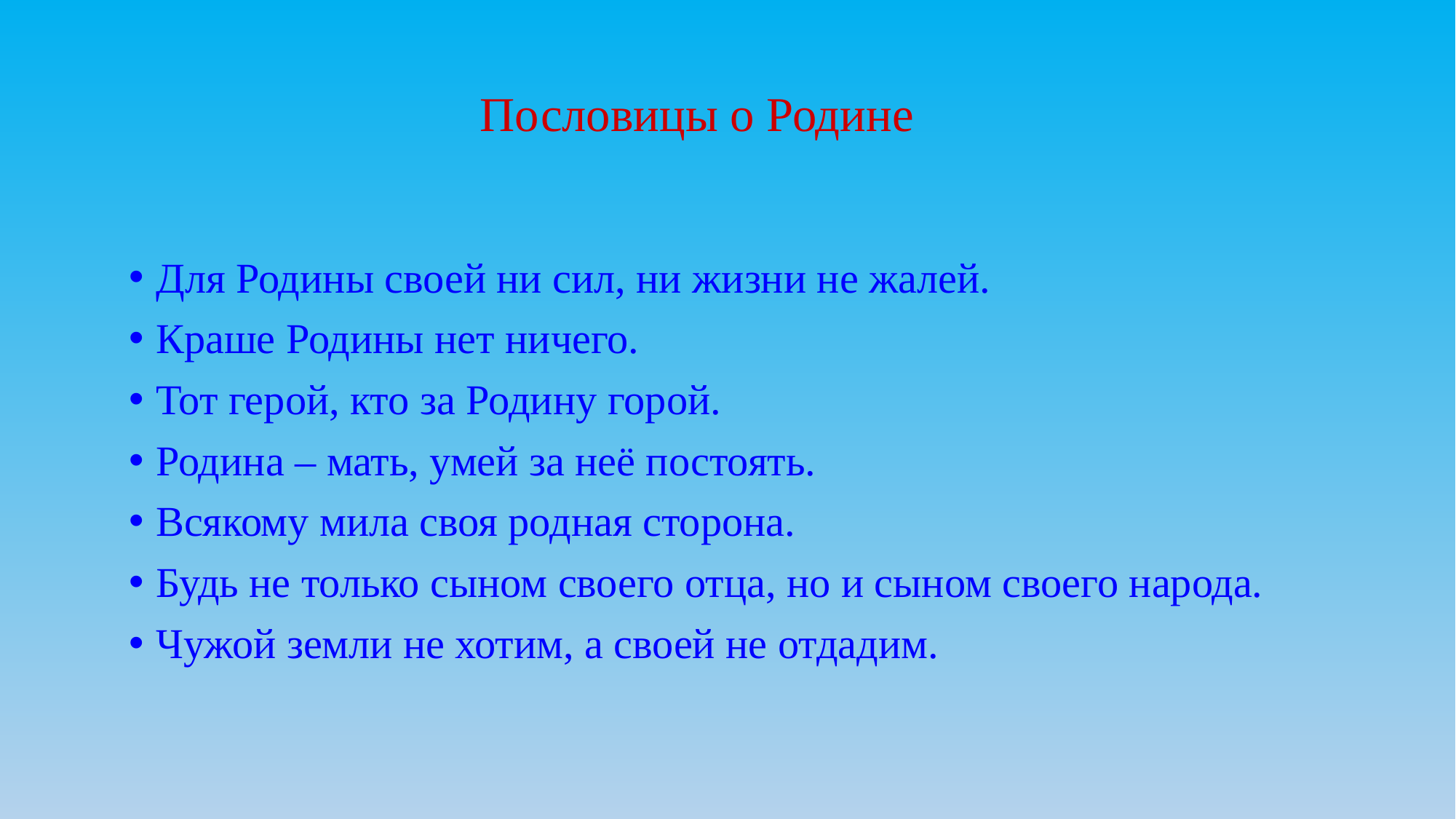

# Пословицы о Родине
Для Родины своей ни сил, ни жизни не жалей.
Краше Родины нет ничего.
Тот герой, кто за Родину горой.
Родина – мать, умей за неё постоять.
Всякому мила своя родная сторона.
Будь не только сыном своего отца, но и сыном своего народа.
Чужой земли не хотим, а своей не отдадим.